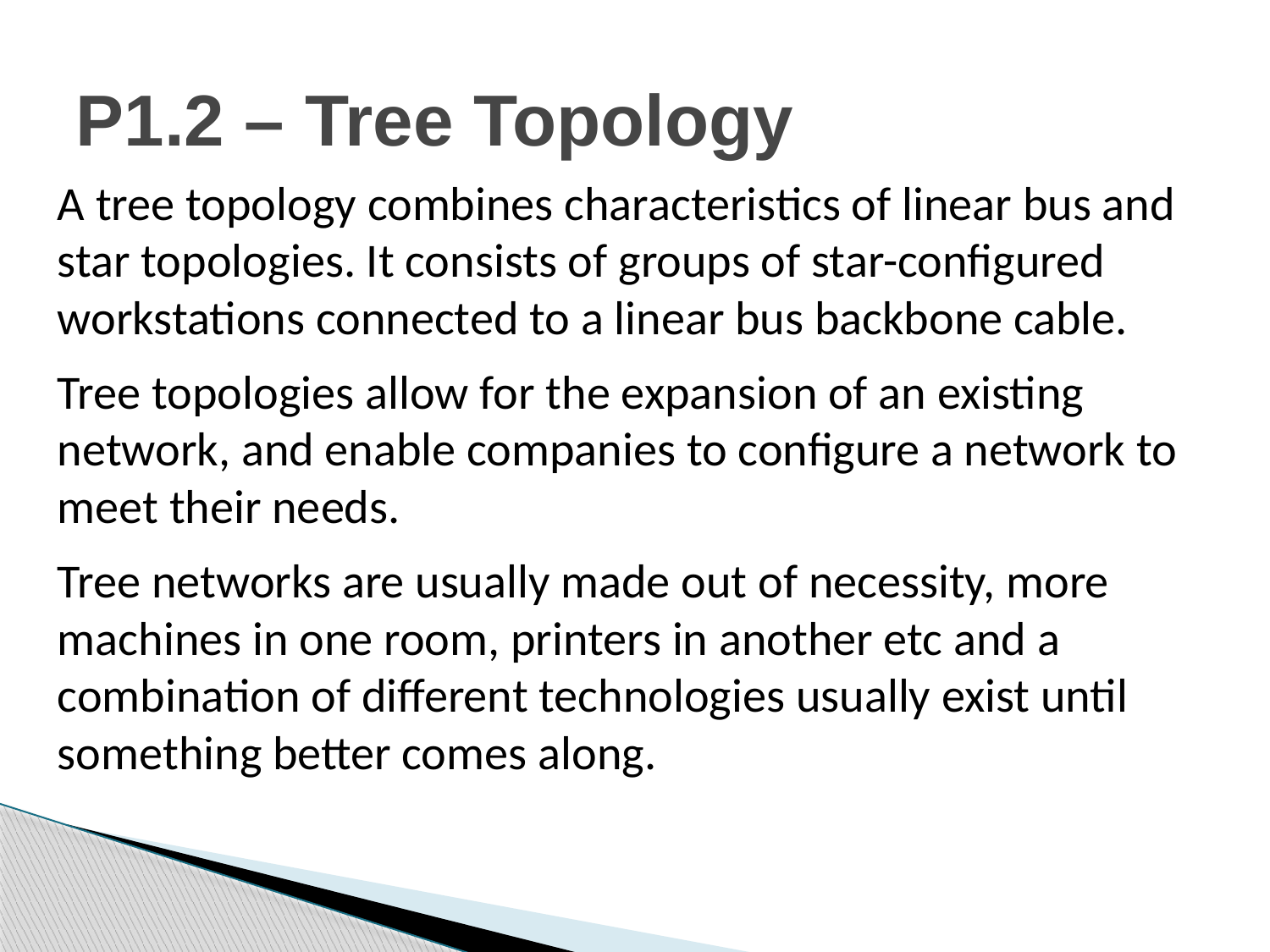

# P1.2 – Tree Topology
A tree topology combines characteristics of linear bus and star topologies. It consists of groups of star-configured workstations connected to a linear bus backbone cable.
Tree topologies allow for the expansion of an existing network, and enable companies to configure a network to meet their needs.
Tree networks are usually made out of necessity, more machines in one room, printers in another etc and a combination of different technologies usually exist until something better comes along.